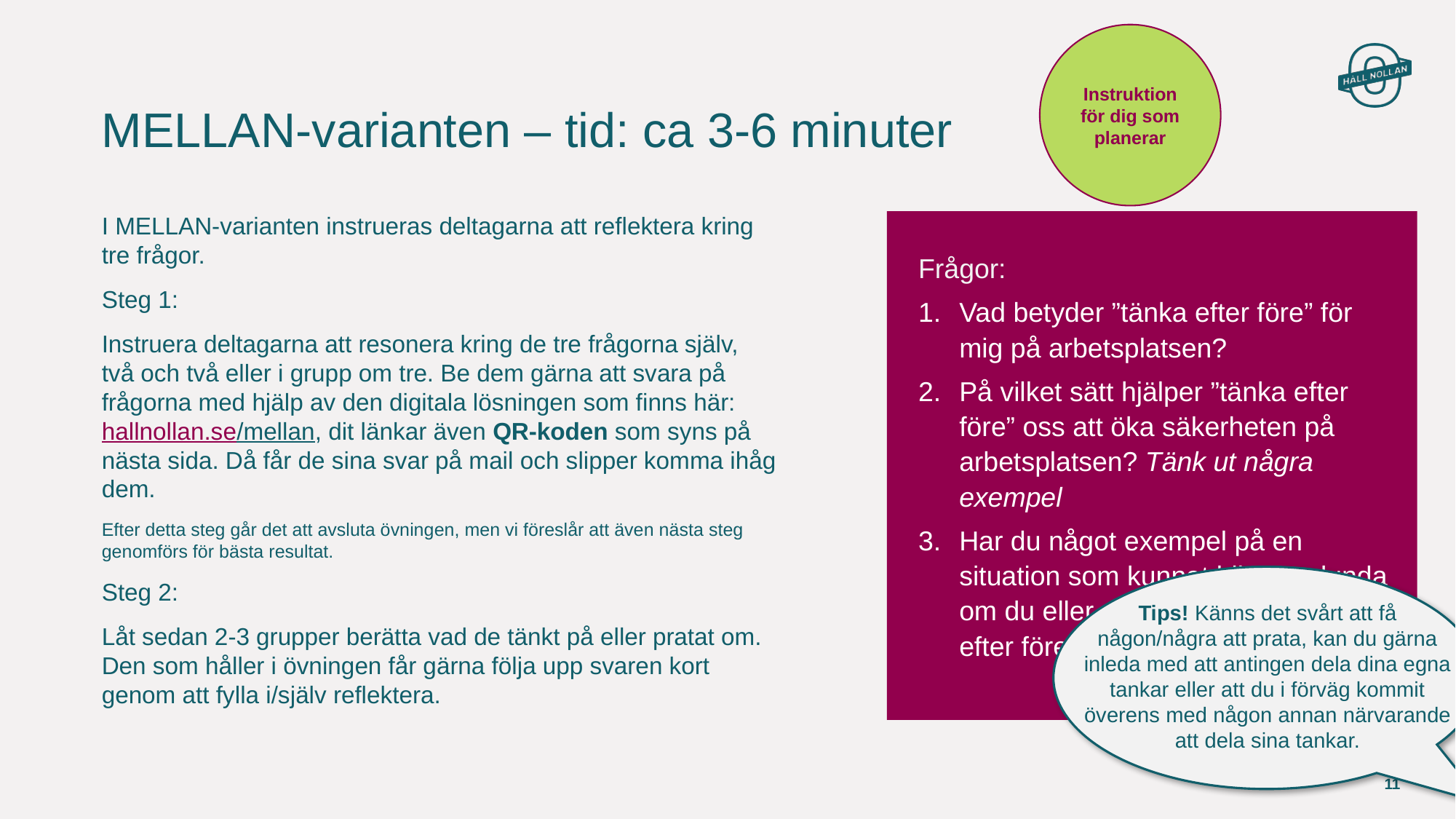

Instruktion för dig som planerar
# MELLAN-varianten – tid: ca 3-6 minuter
I MELLAN-varianten instrueras deltagarna att reflektera kring tre frågor.
Steg 1:
Instruera deltagarna att resonera kring de tre frågorna själv, två och två eller i grupp om tre. Be dem gärna att svara på frågorna med hjälp av den digitala lösningen som finns här: hallnollan.se/mellan, dit länkar även QR-koden som syns på nästa sida. Då får de sina svar på mail och slipper komma ihåg dem.
Efter detta steg går det att avsluta övningen, men vi föreslår att även nästa steg genomförs för bästa resultat.
Steg 2:
Låt sedan 2-3 grupper berätta vad de tänkt på eller pratat om. Den som håller i övningen får gärna följa upp svaren kort genom att fylla i/själv reflektera.

Frågor:
Vad betyder ”tänka efter före” för mig på arbetsplatsen?
På vilket sätt hjälper ”tänka efter före” oss att öka säkerheten på arbetsplatsen? Tänk ut några exempel
Har du något exempel på en situation som kunnat bli annorlunda om du eller någon annan ”tänkt efter före”?

Tips! Känns det svårt att få någon/några att prata, kan du gärna inleda med att antingen dela dina egna tankar eller att du i förväg kommit överens med någon annan närvarande att dela sina tankar.
11